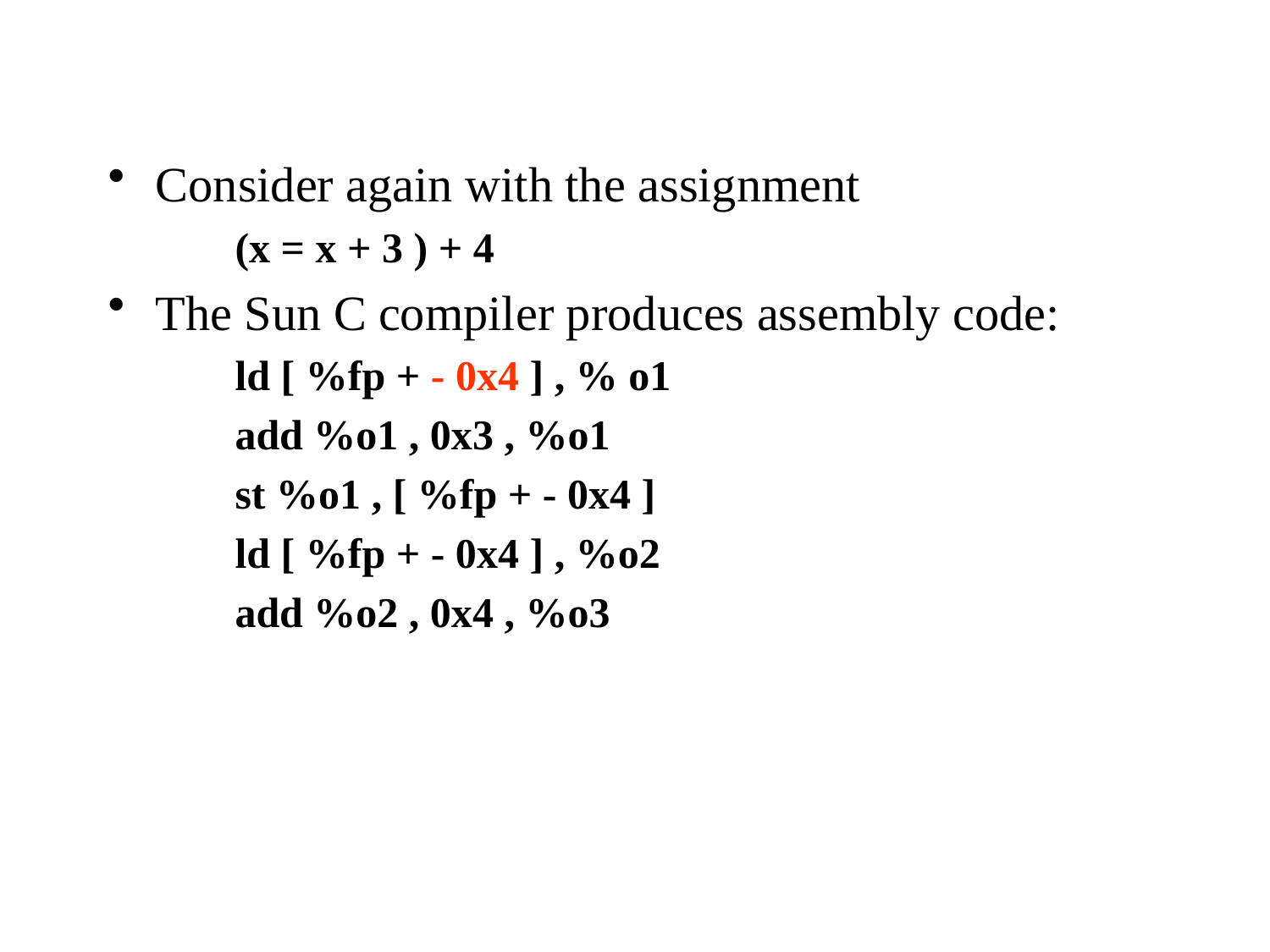

Consider again with the assignment
(x = x + 3 ) + 4
The Sun C compiler produces assembly code:
ld [ %fp + - 0x4 ] , % o1
add %o1 , 0x3 , %o1
st %o1 , [ %fp + - 0x4 ]
ld [ %fp + - 0x4 ] , %o2
add %o2 , 0x4 , %o3